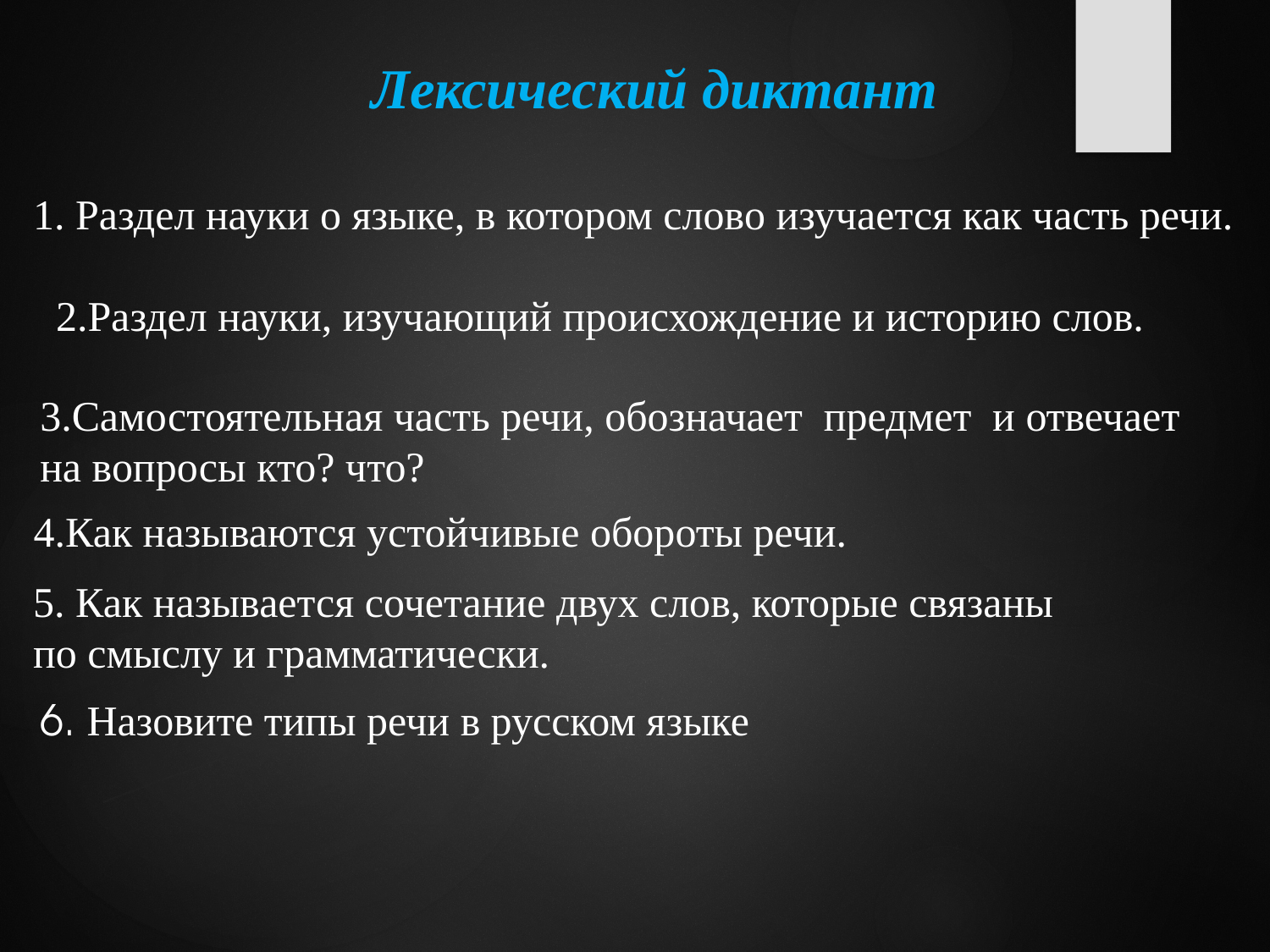

Лексический диктант

1. Раздел науки о языке, в котором слово изучается как часть речи.

2.Раздел науки, изучающий происхождение и историю слов.
3.Самостоятельная часть речи, обозначает  предмет  и отвечает
на вопросы кто? что?

6. Назовите типы речи в русском языке

  4.Как называются устойчивые обороты речи.

5. Как называется сочетание двух слов, которые связаны
по смыслу и грамматически.